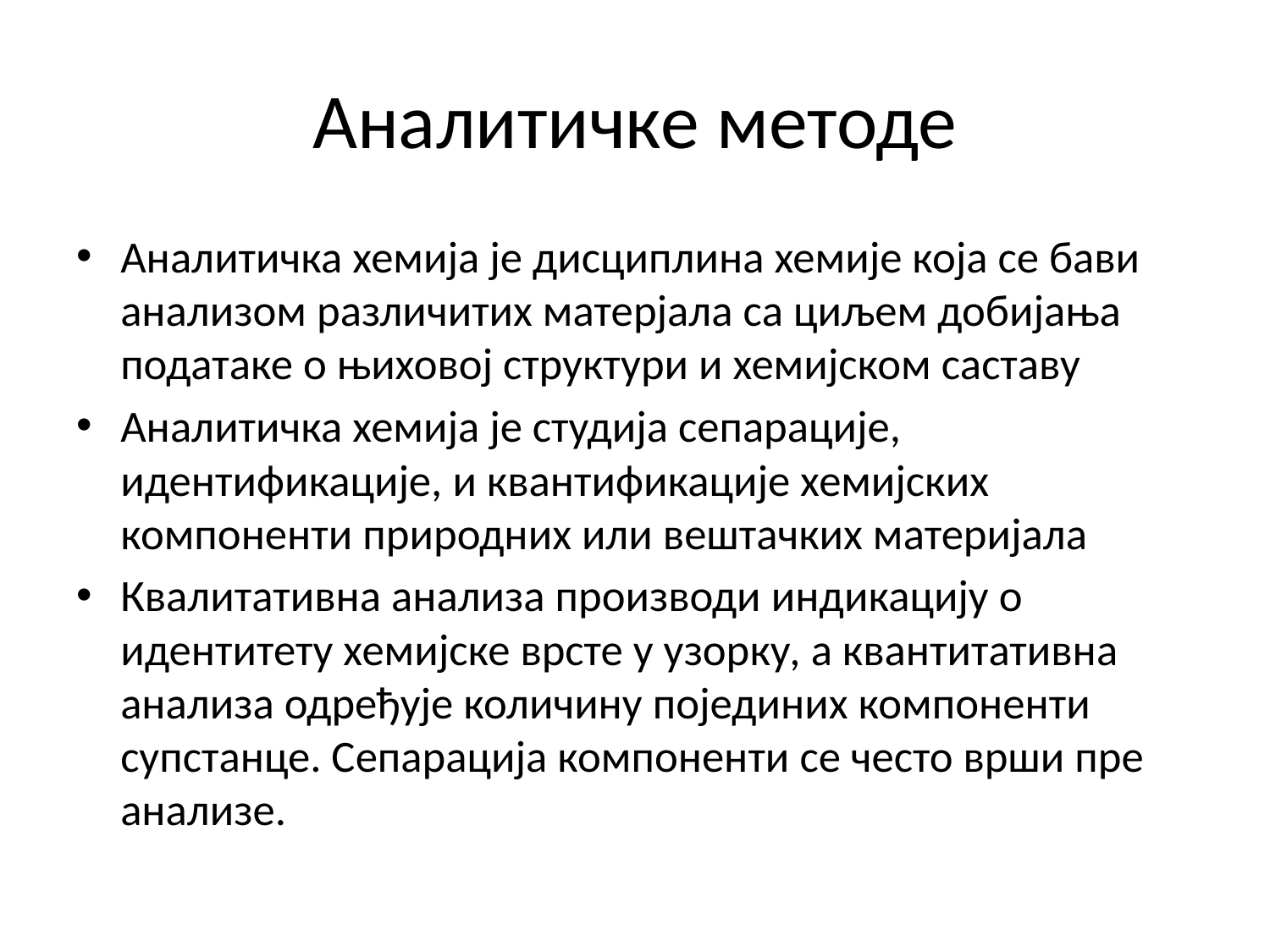

# Аналитичке методе
Аналитичка хемија је дисциплина хемије која се бави анализом различитих матерјала са циљем добијања податаке о њиховој структури и хемијском саставу
Аналитичка хемија је студија сепарације, идентификације, и квантификације хемијских компоненти природних или вештачких материјала
Квалитативна анализа производи индикацију о идентитету хемијске врсте у узорку, а квантитативна анализа одређује количину појединих компоненти супстанце. Сепарација компоненти се често врши пре анализе.